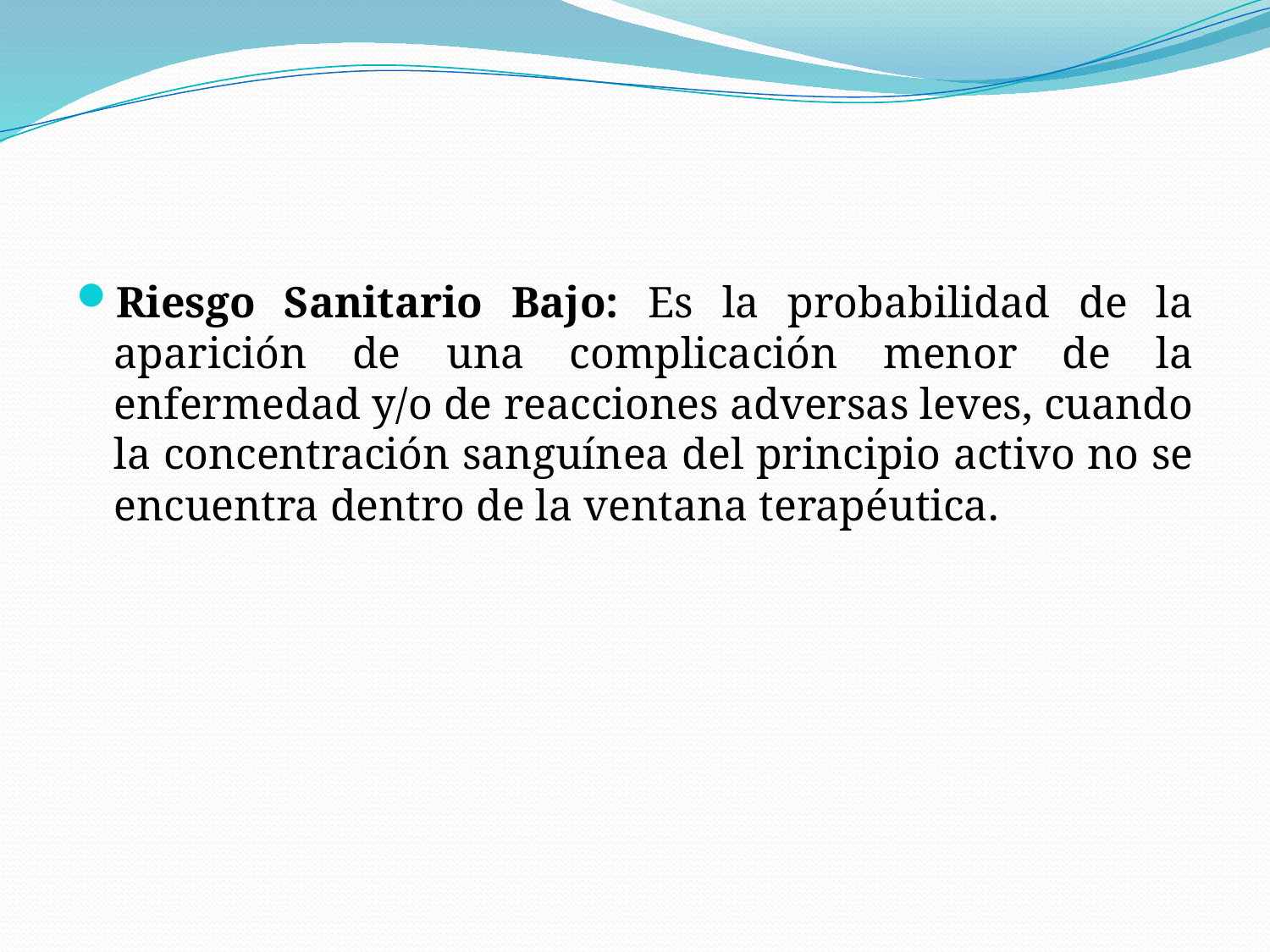

#
Riesgo Sanitario Bajo: Es la probabilidad de la aparición de una complicación menor de la enfermedad y/o de reacciones adversas leves, cuando la concentración sanguínea del principio activo no se encuentra dentro de la ventana terapéutica.